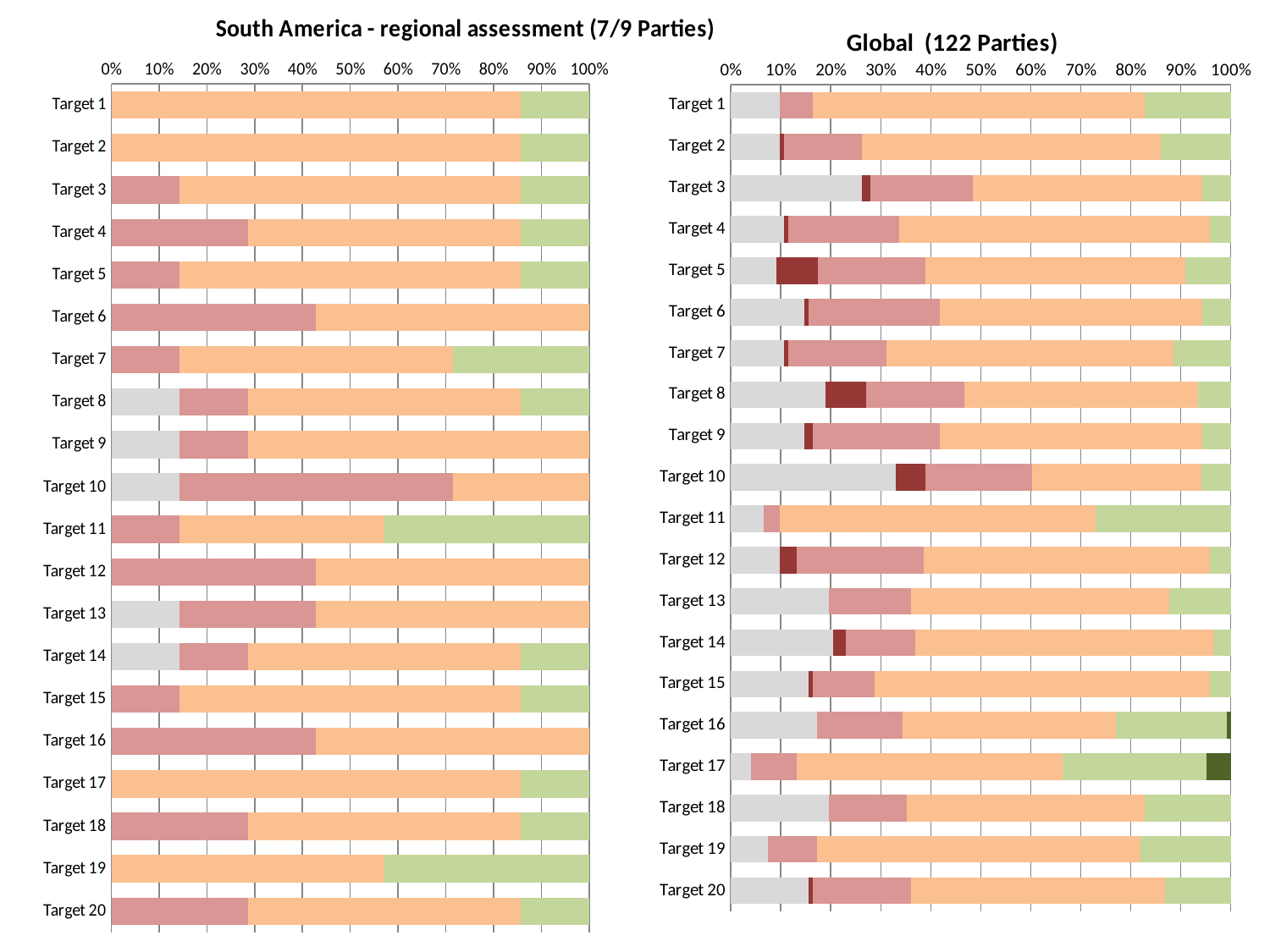

### Chart: South America - regional assessment (7/9 Parties)

| Category |  | Moving away from  target | No progress | Progress but at insufecient rate  | On track to meet the  Target, | On track to exceed the target |
|---|---|---|---|---|---|---|
| Target 1 | 0.0 | 0.0 | 0.0 | 6.0 | 1.0 | 0.0 |
| Target 2 | 0.0 | 0.0 | 0.0 | 6.0 | 1.0 | 0.0 |
| Target 3 | 0.0 | 0.0 | 1.0 | 5.0 | 1.0 | 0.0 |
| Target 4 | 0.0 | 0.0 | 2.0 | 4.0 | 1.0 | 0.0 |
| Target 5 | 0.0 | 0.0 | 1.0 | 5.0 | 1.0 | 0.0 |
| Target 6 | 0.0 | 0.0 | 3.0 | 4.0 | 0.0 | 0.0 |
| Target 7 | 0.0 | 0.0 | 1.0 | 4.0 | 2.0 | 0.0 |
| Target 8 | 1.0 | 0.0 | 1.0 | 4.0 | 1.0 | 0.0 |
| Target 9 | 1.0 | 0.0 | 1.0 | 5.0 | 0.0 | 0.0 |
| Target 10 | 1.0 | 0.0 | 4.0 | 2.0 | 0.0 | 0.0 |
| Target 11 | 0.0 | 0.0 | 1.0 | 3.0 | 3.0 | 0.0 |
| Target 12 | 0.0 | 0.0 | 3.0 | 4.0 | 0.0 | 0.0 |
| Target 13 | 1.0 | 0.0 | 2.0 | 4.0 | 0.0 | 0.0 |
| Target 14 | 1.0 | 0.0 | 1.0 | 4.0 | 1.0 | 0.0 |
| Target 15 | 0.0 | 0.0 | 1.0 | 5.0 | 1.0 | 0.0 |
| Target 16 | 0.0 | 0.0 | 3.0 | 4.0 | 0.0 | 0.0 |
| Target 17 | 0.0 | 0.0 | 0.0 | 6.0 | 1.0 | 0.0 |
| Target 18 | 0.0 | 0.0 | 2.0 | 4.0 | 1.0 | 0.0 |
| Target 19 | 0.0 | 0.0 | 0.0 | 4.0 | 3.0 | 0.0 |
| Target 20 | 0.0 | 0.0 | 2.0 | 4.0 | 1.0 | 0.0 |

### Chart: Global  (122 Parties)

| Category | No information | Moving away from  target | No progress | Progress but at insufecient rate  | On track to meet the  Target, | On track to exceed the target |
|---|---|---|---|---|---|---|
| Target 1 | 12.0 | 0.0 | 8.0 | 81.0 | 21.0 | 0.0 |
| Target 2 | 12.0 | 1.0 | 19.0 | 73.0 | 17.0 | 0.0 |
| Target 3 | 32.0 | 2.0 | 25.0 | 56.0 | 7.0 | 0.0 |
| Target 4 | 13.0 | 1.0 | 27.0 | 76.0 | 5.0 | 0.0 |
| Target 5 | 11.0 | 10.0 | 26.0 | 63.0 | 11.0 | 0.0 |
| Target 6 | 18.0 | 1.0 | 32.0 | 64.0 | 7.0 | 0.0 |
| Target 7 | 13.0 | 1.0 | 24.0 | 70.0 | 14.0 | 0.0 |
| Target 8 | 23.0 | 10.0 | 24.0 | 57.0 | 8.0 | 0.0 |
| Target 9 | 18.0 | 2.0 | 31.0 | 64.0 | 7.0 | 0.0 |
| Target 10 | 40.0 | 7.0 | 26.0 | 41.0 | 7.0 | 0.0 |
| Target 11 | 8.0 | 0.0 | 4.0 | 77.0 | 33.0 | 0.0 |
| Target 12 | 12.0 | 4.0 | 31.0 | 70.0 | 5.0 | 0.0 |
| Target 13 | 24.0 | 0.0 | 20.0 | 63.0 | 15.0 | 0.0 |
| Target 14 | 25.0 | 3.0 | 17.0 | 73.0 | 4.0 | 0.0 |
| Target 15 | 19.0 | 1.0 | 15.0 | 82.0 | 5.0 | 0.0 |
| Target 16 | 21.0 | 0.0 | 21.0 | 52.0 | 27.0 | 1.0 |
| Target 17 | 5.0 | 0.0 | 11.0 | 65.0 | 35.0 | 6.0 |
| Target 18 | 24.0 | 0.0 | 19.0 | 58.0 | 21.0 | 0.0 |
| Target 19 | 9.0 | 0.0 | 12.0 | 79.0 | 22.0 | 0.0 |
| Target 20 | 19.0 | 1.0 | 24.0 | 62.0 | 16.0 | 0.0 |